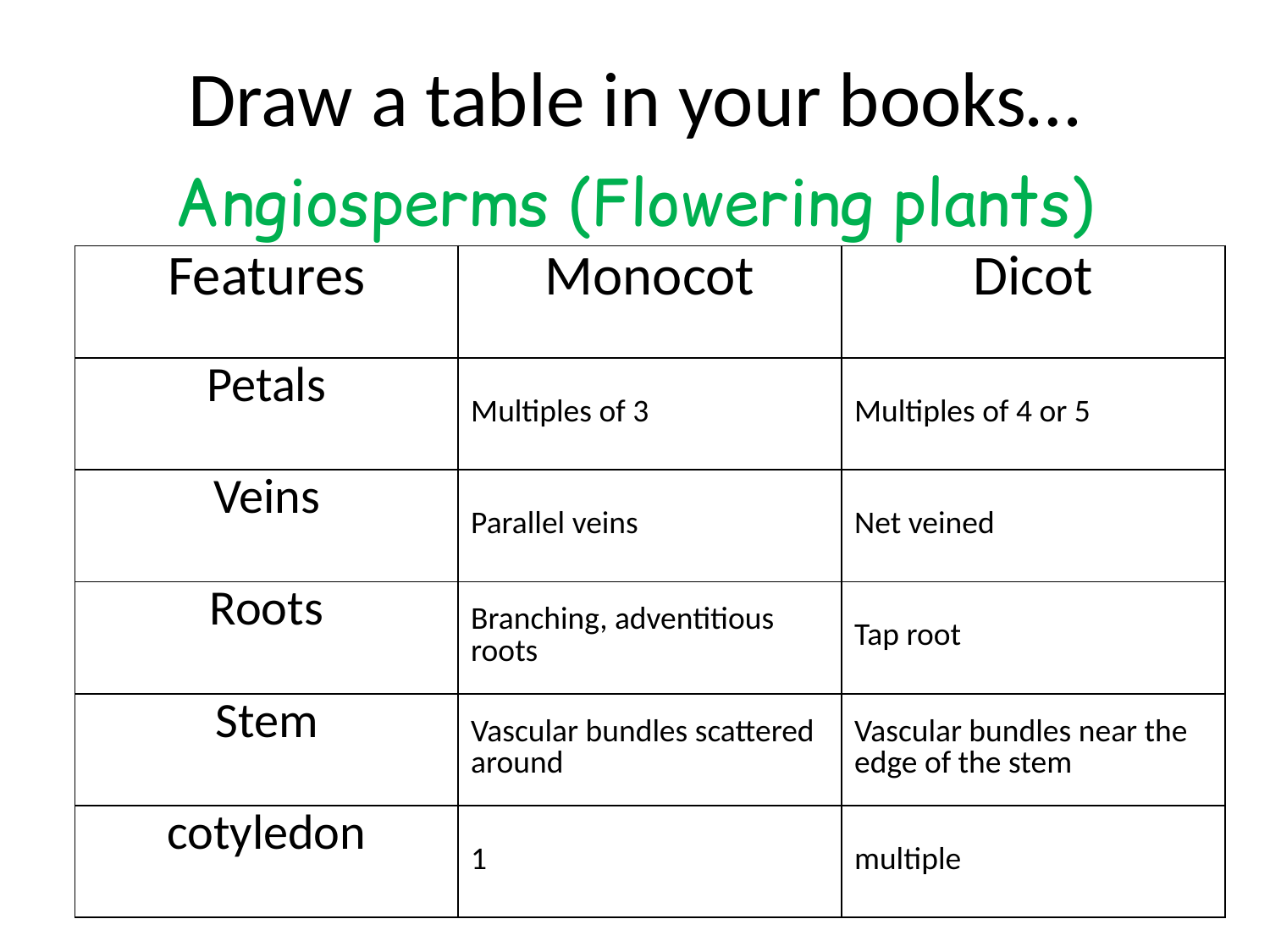

# Draw a table in your books…
Angiosperms (Flowering plants)
| Features | Monocot | Dicot |
| --- | --- | --- |
| Petals | Multiples of 3 | Multiples of 4 or 5 |
| Veins | Parallel veins | Net veined |
| Roots | Branching, adventitious roots | Tap root |
| Stem | Vascular bundles scattered around | Vascular bundles near the edge of the stem |
| cotyledon | 1 | multiple |